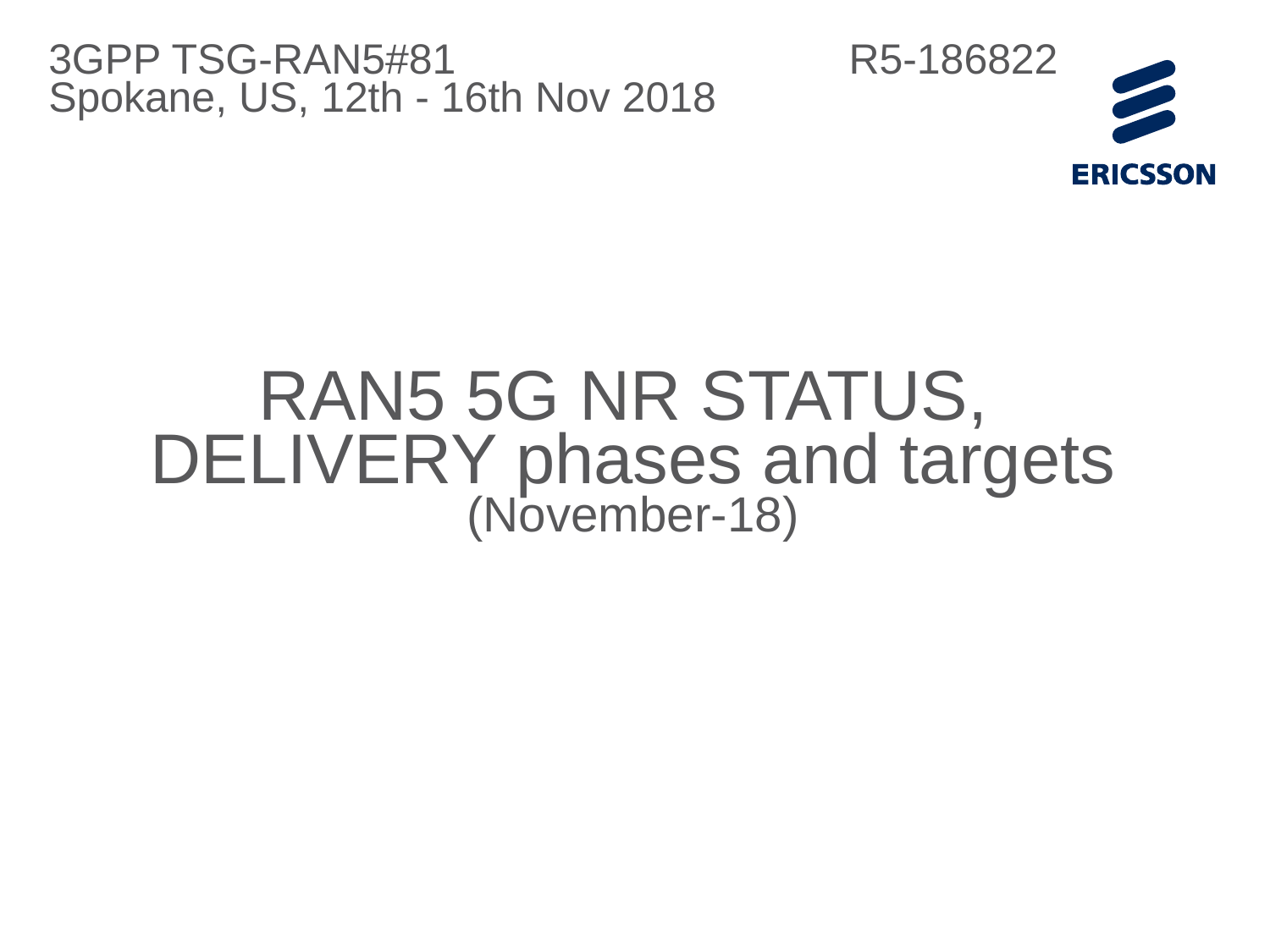

3GPP TSG-RAN5#81		              R5-186822
Spokane, US, 12th - 16th Nov 2018
# RAN5 5G NR STATUS, DELIVERY phases and targets (November-18)